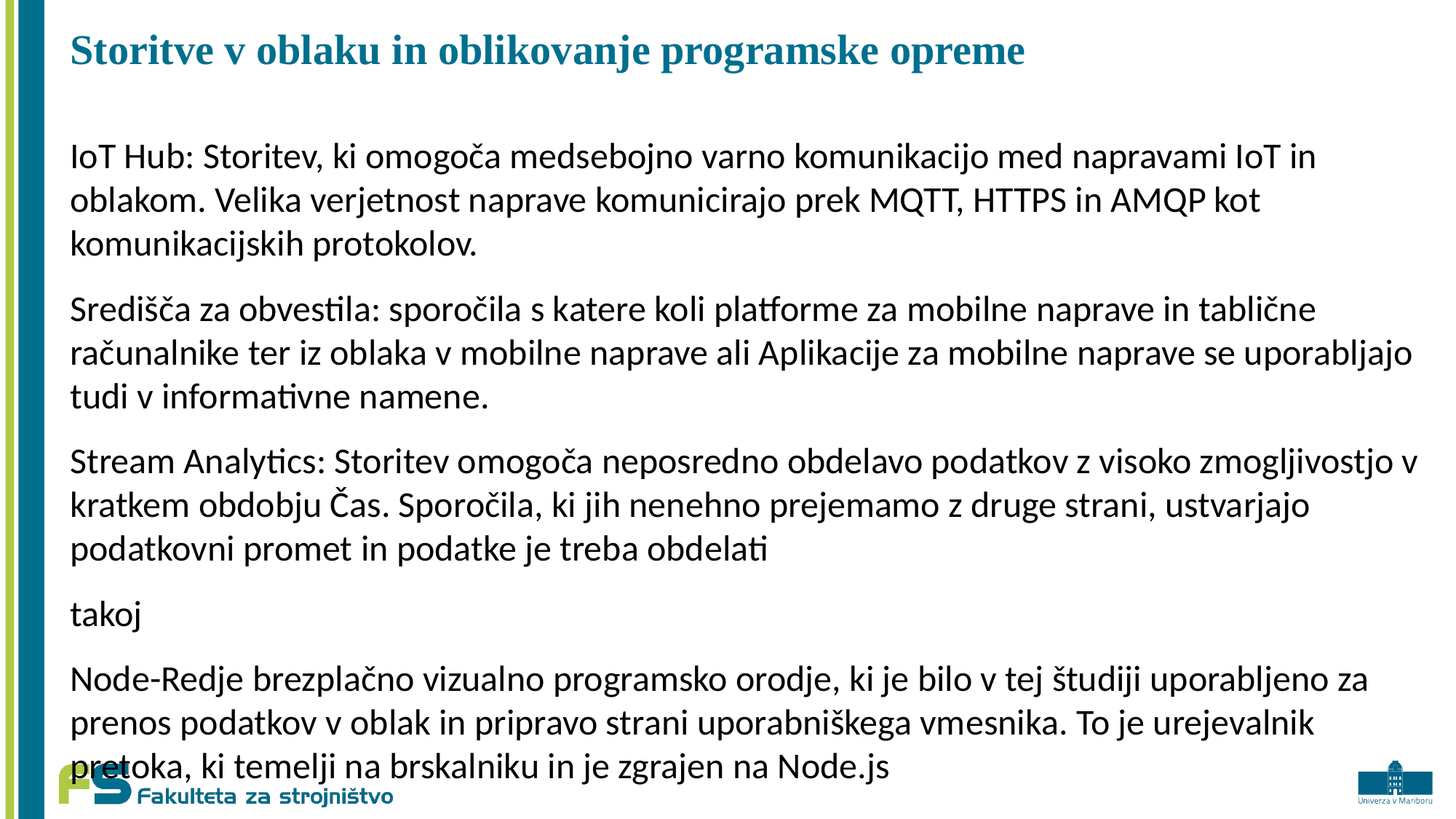

# Storitve v oblaku in oblikovanje programske opreme
IoT Hub: Storitev, ki omogoča medsebojno varno komunikacijo med napravami IoT in oblakom. Velika verjetnost naprave komunicirajo prek MQTT, HTTPS in AMQP kot komunikacijskih protokolov.
Središča za obvestila: sporočila s katere koli platforme za mobilne naprave in tablične računalnike ter iz oblaka v mobilne naprave ali Aplikacije za mobilne naprave se uporabljajo tudi v informativne namene.
Stream Analytics: Storitev omogoča neposredno obdelavo podatkov z visoko zmogljivostjo v kratkem obdobju Čas. Sporočila, ki jih nenehno prejemamo z druge strani, ustvarjajo podatkovni promet in podatke je treba obdelati
takoj
Node-Redje brezplačno vizualno programsko orodje, ki je bilo v tej študiji uporabljeno za prenos podatkov v oblak in pripravo strani uporabniškega vmesnika. To je urejevalnik pretoka, ki temelji na brskalniku in je zgrajen na Node.js